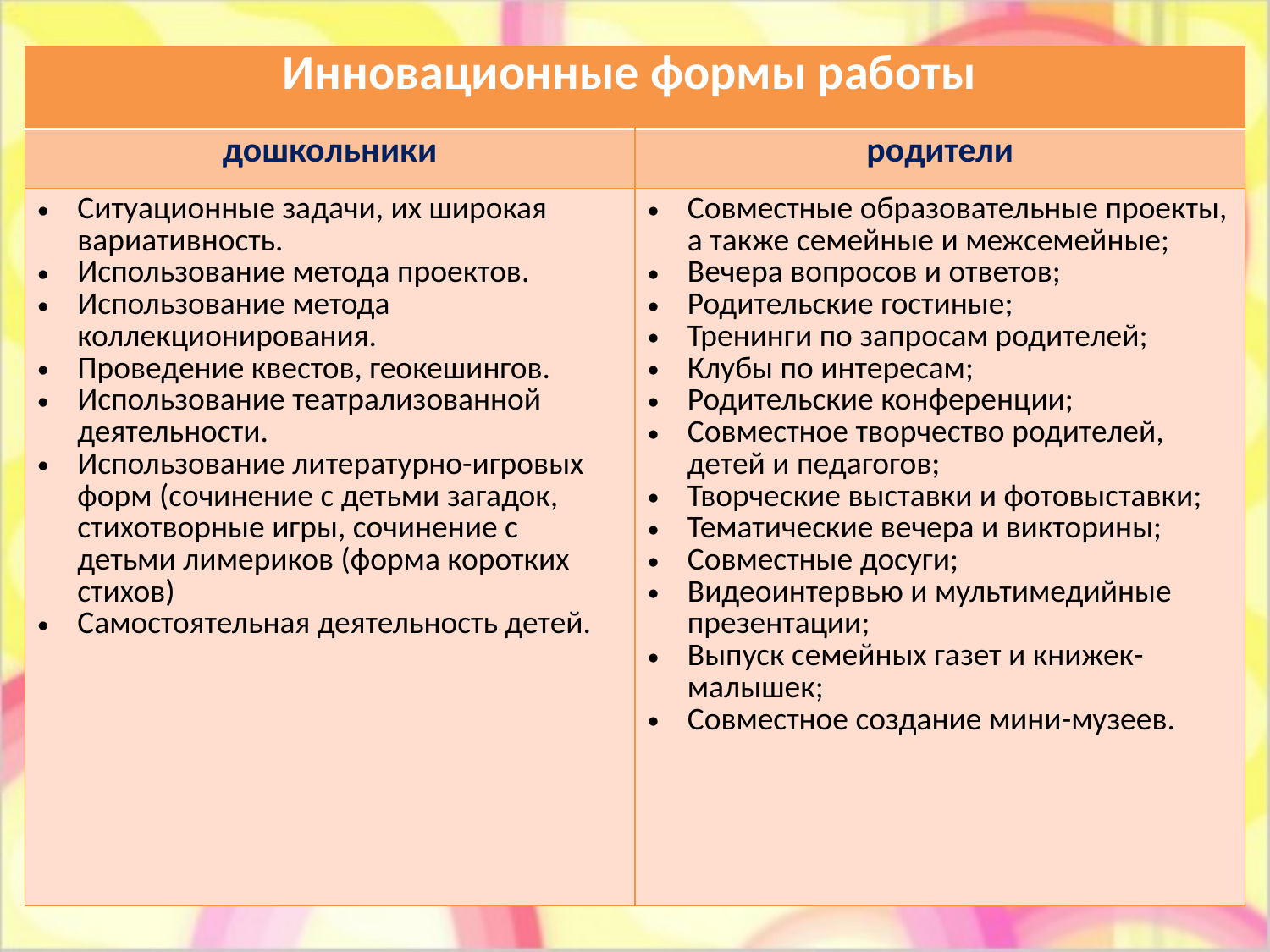

| Инновационные формы работы |  |
| --- | --- |
| дошкольники | родители |
| Ситуационные задачи, их широкая вариативность. Использование метода проектов. Использование метода коллекционирования. Проведение квестов, геокешингов. Использование театрализованной деятельности. Использование литературно-игровых форм (сочинение с детьми загадок, стихотворные игры, сочинение с детьми лимериков (форма коротких стихов) Самостоятельная деятельность детей. | Совместные образовательные проекты, а также семейные и межсемейные; Вечера вопросов и ответов; Родительские гостиные; Тренинги по запросам родителей; Клубы по интересам; Родительские конференции; Совместное творчество родителей, детей и педагогов; Творческие выставки и фотовыставки; Тематические вечера и викторины; Совместные досуги; Видеоинтервью и мультимедийные презентации; Выпуск семейных газет и книжек-малышек; Совместное создание мини-музеев. |